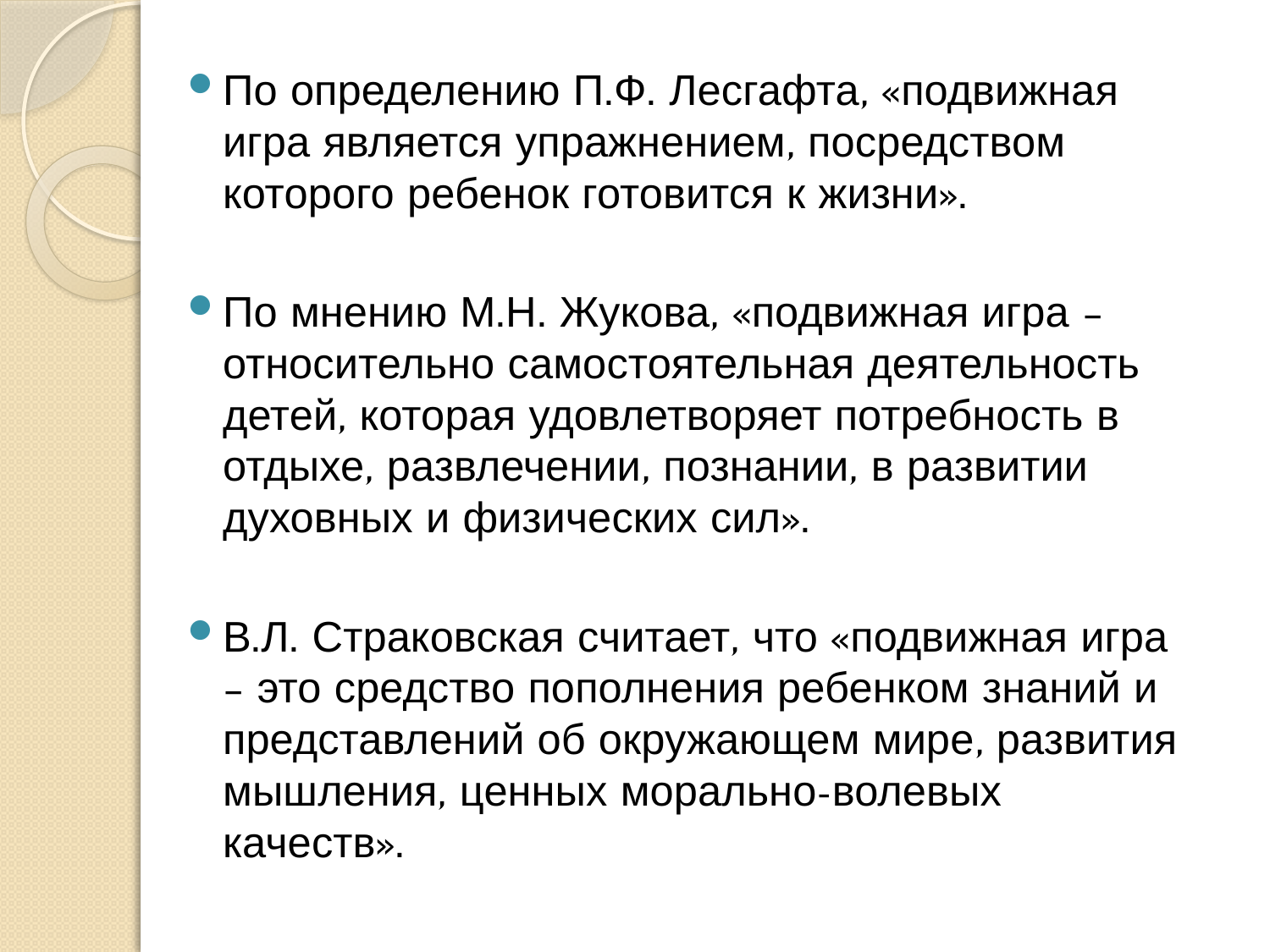

По определению П.Ф. Лесгафта, «подвижная игра является упражнением, посредством которого ребенок готовится к жизни».

По мнению М.Н. Жукова, «подвижная игра – относительно самостоятельная деятельность детей, которая удовлетворяет потребность в отдыхе, развлечении, познании, в развитии духовных и физических сил».

В.Л. Страковская считает, что «подвижная игра – это средство пополнения ребенком знаний и представлений об окружающем мире, развития мышления, ценных морально-волевых качеств».